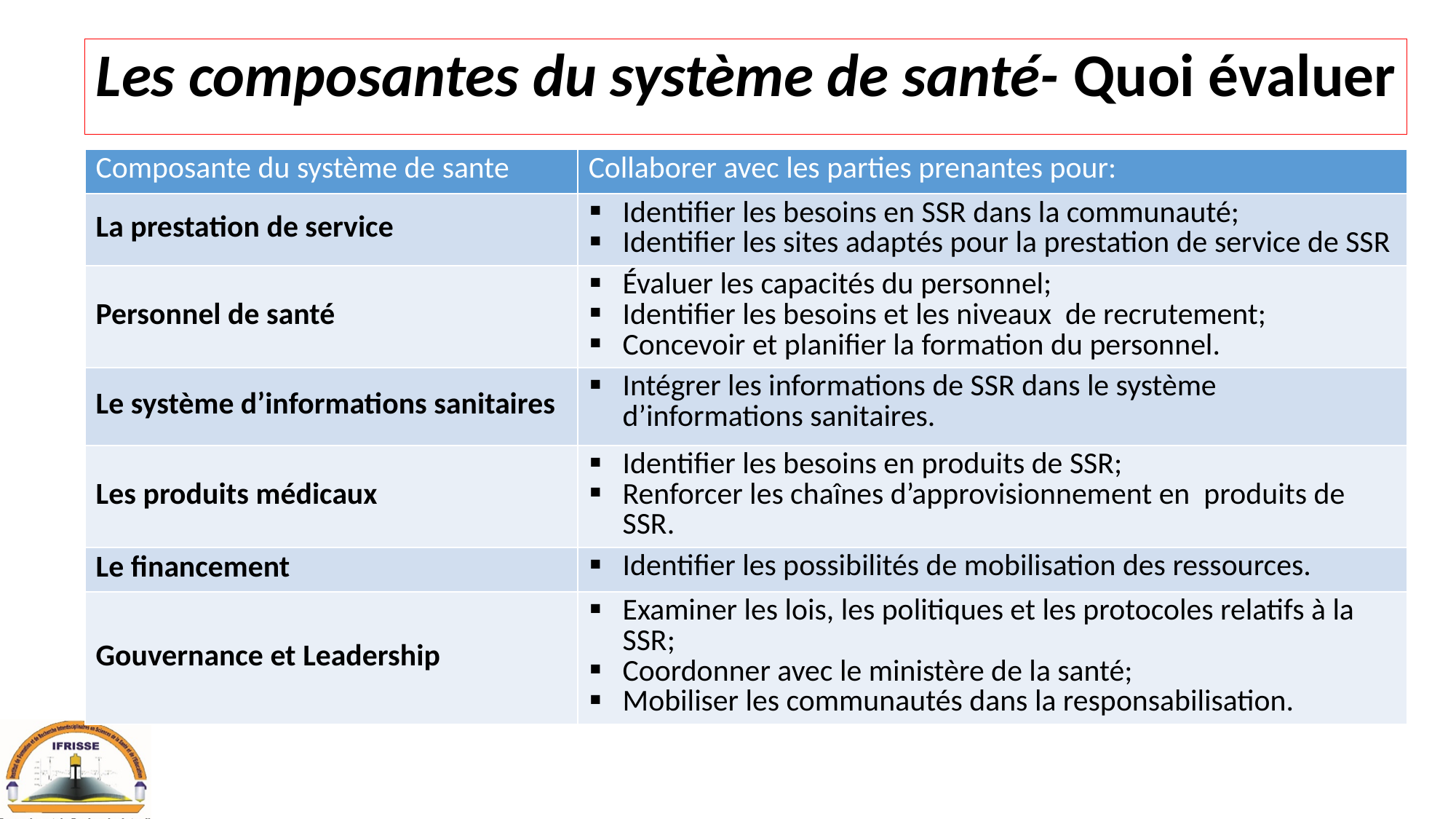

# Les composantes du système de santé- Quoi évaluer
| Composante du système de sante | Collaborer avec les parties prenantes pour: |
| --- | --- |
| La prestation de service | Identifier les besoins en SSR dans la communauté; Identifier les sites adaptés pour la prestation de service de SSR |
| Personnel de santé | Évaluer les capacités du personnel; Identifier les besoins et les niveaux de recrutement; Concevoir et planifier la formation du personnel. |
| Le système d’informations sanitaires | Intégrer les informations de SSR dans le système d’informations sanitaires. |
| Les produits médicaux | Identifier les besoins en produits de SSR; Renforcer les chaînes d’approvisionnement en produits de SSR. |
| Le financement | Identifier les possibilités de mobilisation des ressources. |
| Gouvernance et Leadership | Examiner les lois, les politiques et les protocoles relatifs à la SSR; Coordonner avec le ministère de la santé; Mobiliser les communautés dans la responsabilisation. |